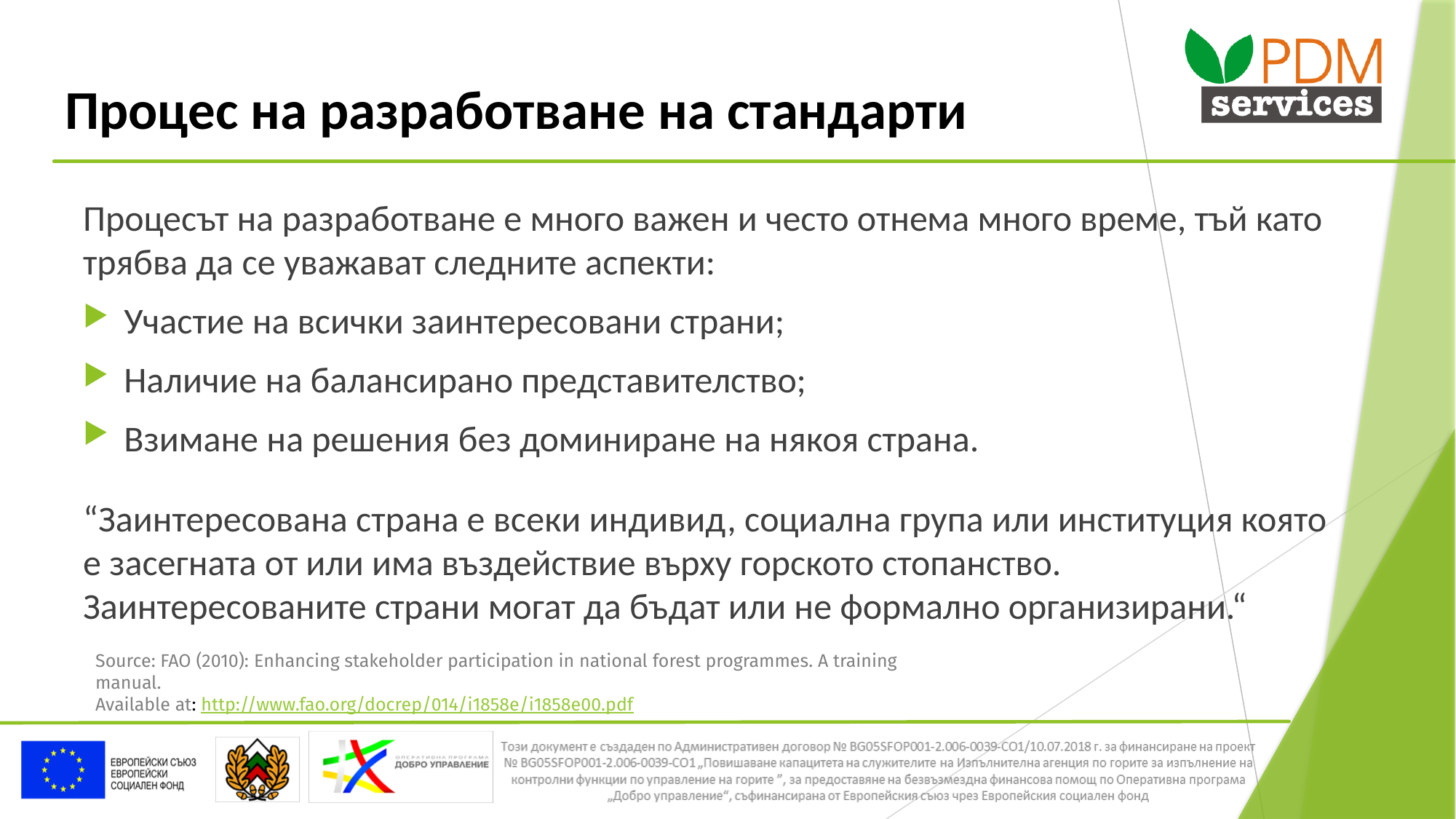

# Процес на разработване на стандарти
Процесът на разработване е много важен и често отнема много време, тъй като трябва да се уважават следните аспекти:
Участие на всички заинтересовани страни;
Наличие на балансирано представителство;
Взимане на решения без доминиране на някоя страна.
“Заинтересована страна е всеки индивид, социална група или институция която е засегната от или има въздействие върху горското стопанство. Заинтересованите страни могат да бъдат или не формално организирани.“
Source: FAO (2010): Enhancing stakeholder participation in national forest programmes. A training manual.
Available at: http://www.fao.org/docrep/014/i1858e/i1858e00.pdf